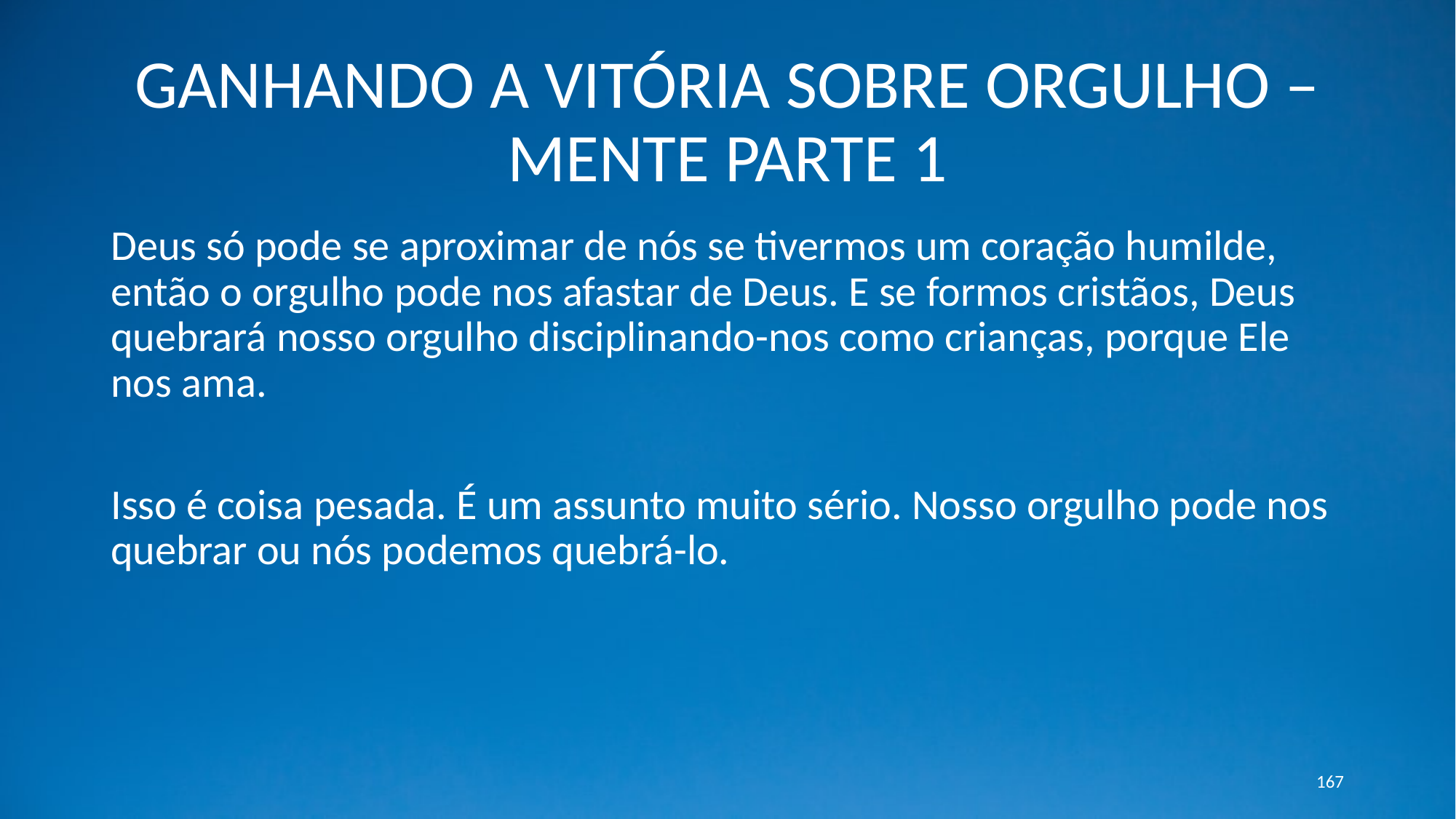

# GANHANDO A VITÓRIA SOBRE ORGULHO – MENTE PARTE 1
Deus só pode se aproximar de nós se tivermos um coração humilde, então o orgulho pode nos afastar de Deus. E se formos cristãos, Deus quebrará nosso orgulho disciplinando-nos como crianças, porque Ele nos ama.

Isso é coisa pesada. É um assunto muito sério. Nosso orgulho pode nos quebrar ou nós podemos quebrá-lo.

167